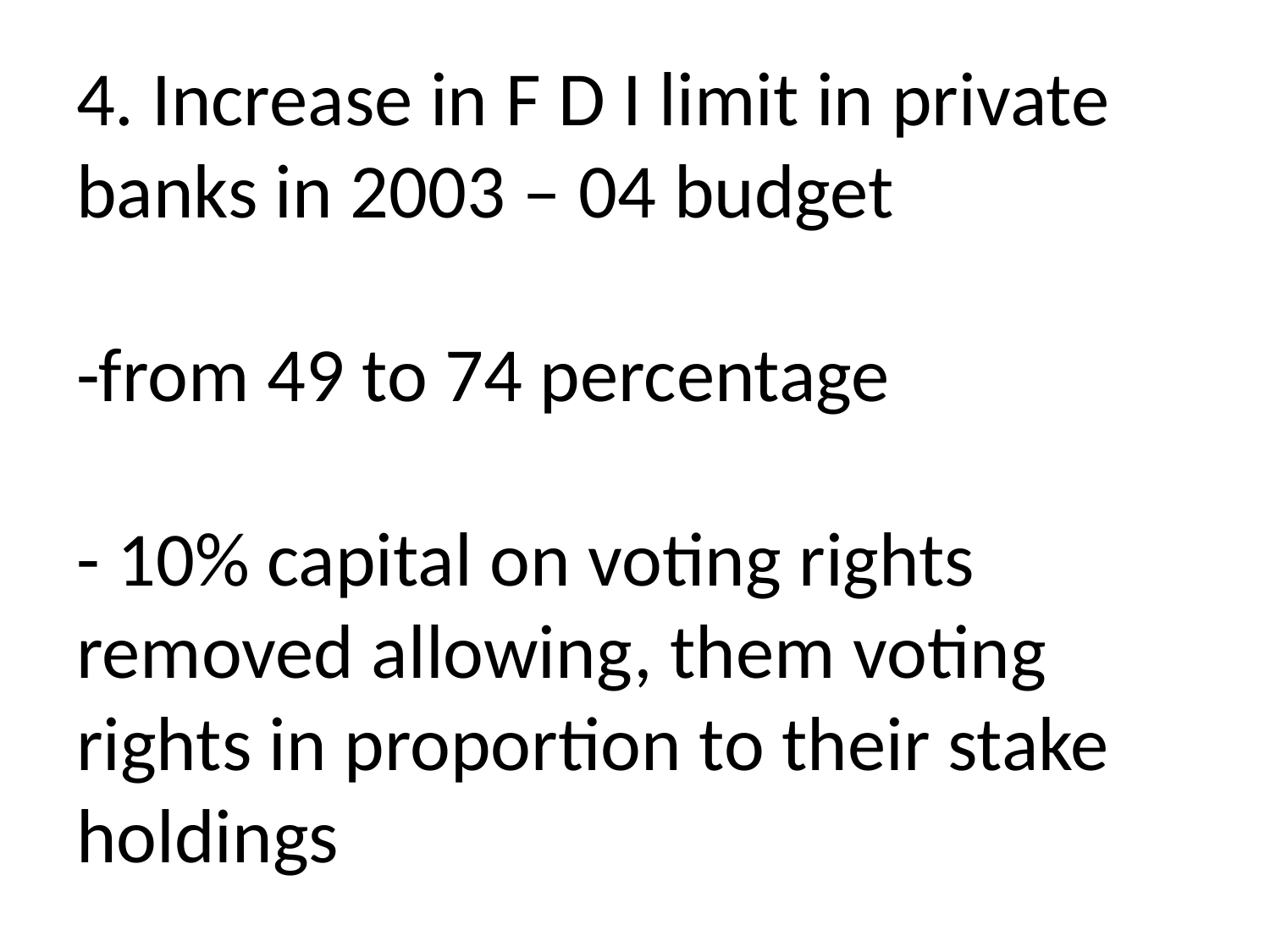

# 4. Increase in F D I limit in private banks in 2003 – 04 budget -from 49 to 74 percentage - 10% capital on voting rights removed allowing, them voting rights in proportion to their stake holdings